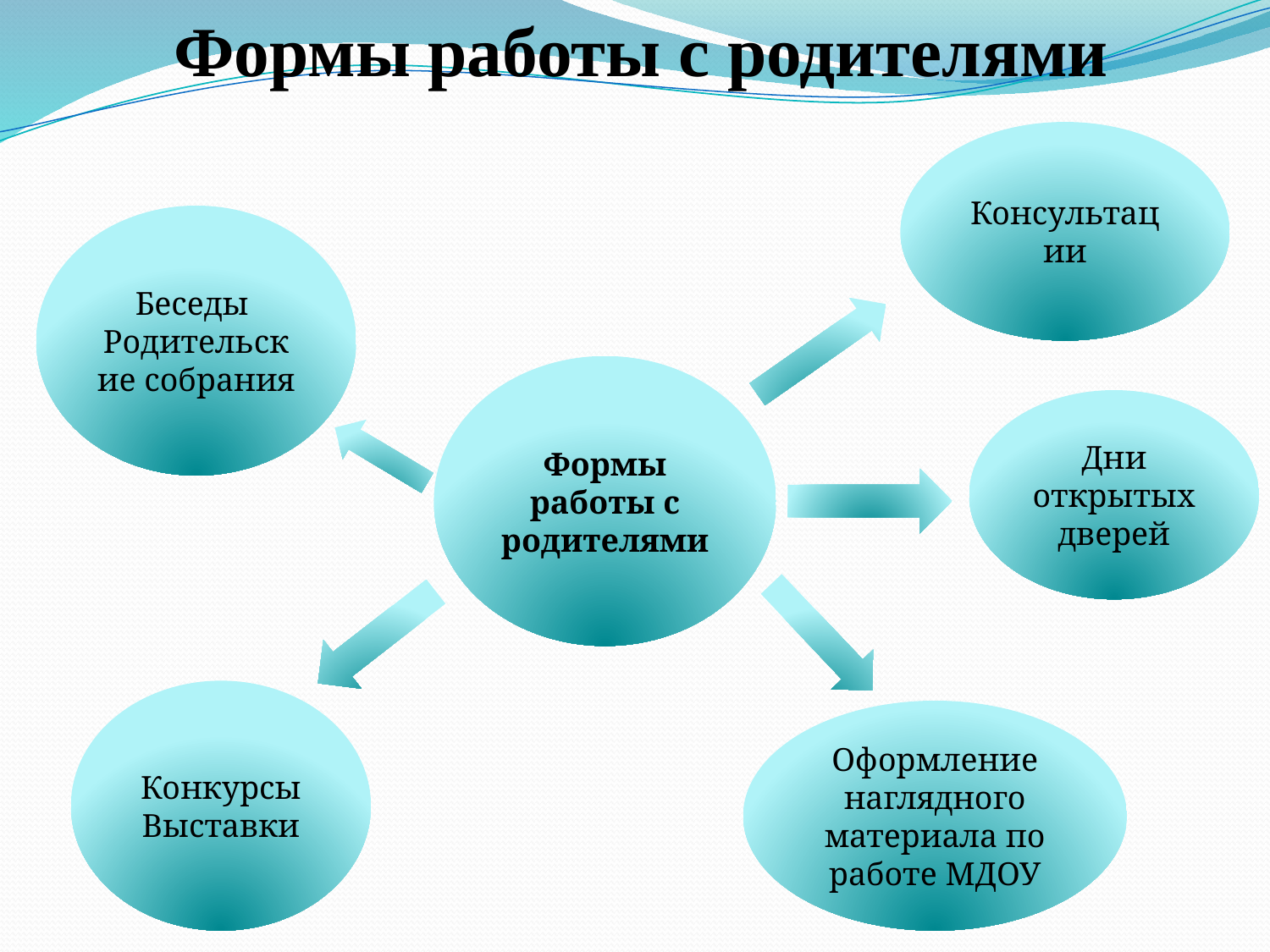

Формы работы с родителями
Консультации
Беседы
Родительские собрания

Формы работы с родителями
Дни открытых дверей

Конкурсы
Выставки
Оформление наглядного материала по работе МДОУ